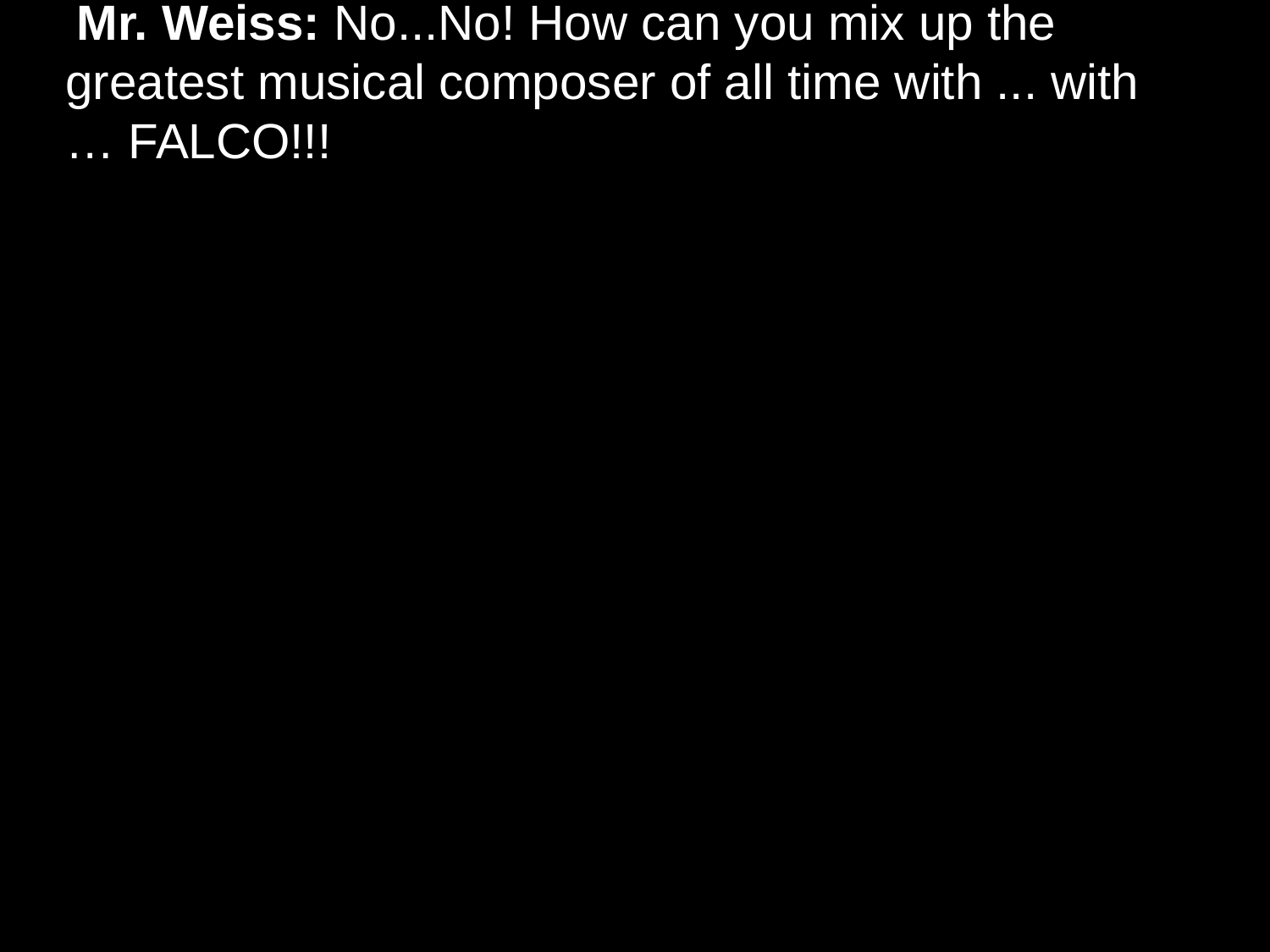

# Mr. Weiss: No...No! How can you mix up the greatest musical composer of all time with ... with … FALCO!!!